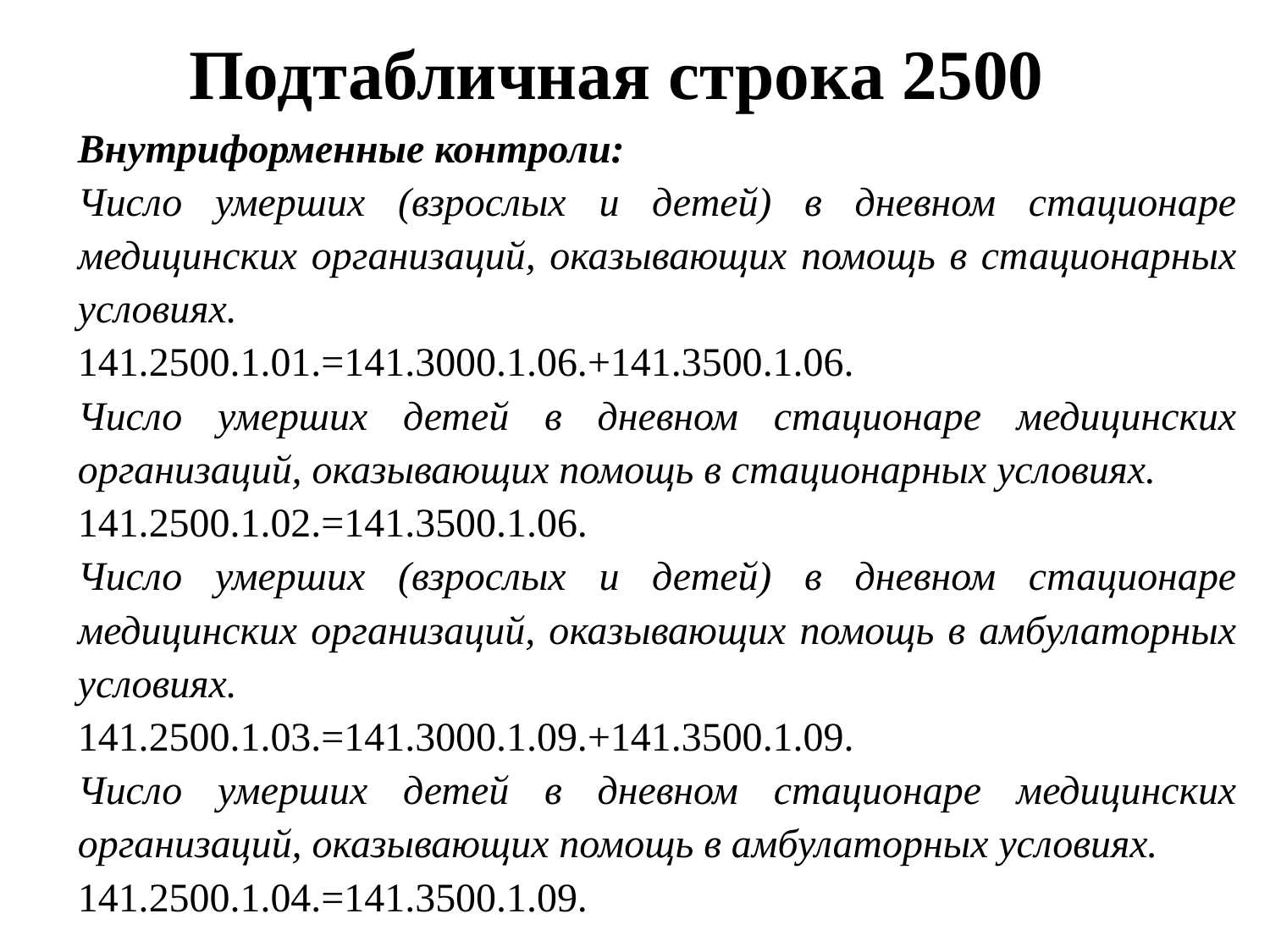

# Подтабличная строка 2500
Внутриформенные контроли:
Число умерших (взрослых и детей) в дневном стационаре медицинских организаций, оказывающих помощь в стационарных условиях.
141.2500.1.01.=141.3000.1.06.+141.3500.1.06.
Число умерших детей в дневном стационаре медицинских организаций, оказывающих помощь в стационарных условиях.
141.2500.1.02.=141.3500.1.06.
Число умерших (взрослых и детей) в дневном стационаре медицинских организаций, оказывающих помощь в амбулаторных условиях.
141.2500.1.03.=141.3000.1.09.+141.3500.1.09.
Число умерших детей в дневном стационаре медицинских организаций, оказывающих помощь в амбулаторных условиях.
141.2500.1.04.=141.3500.1.09.